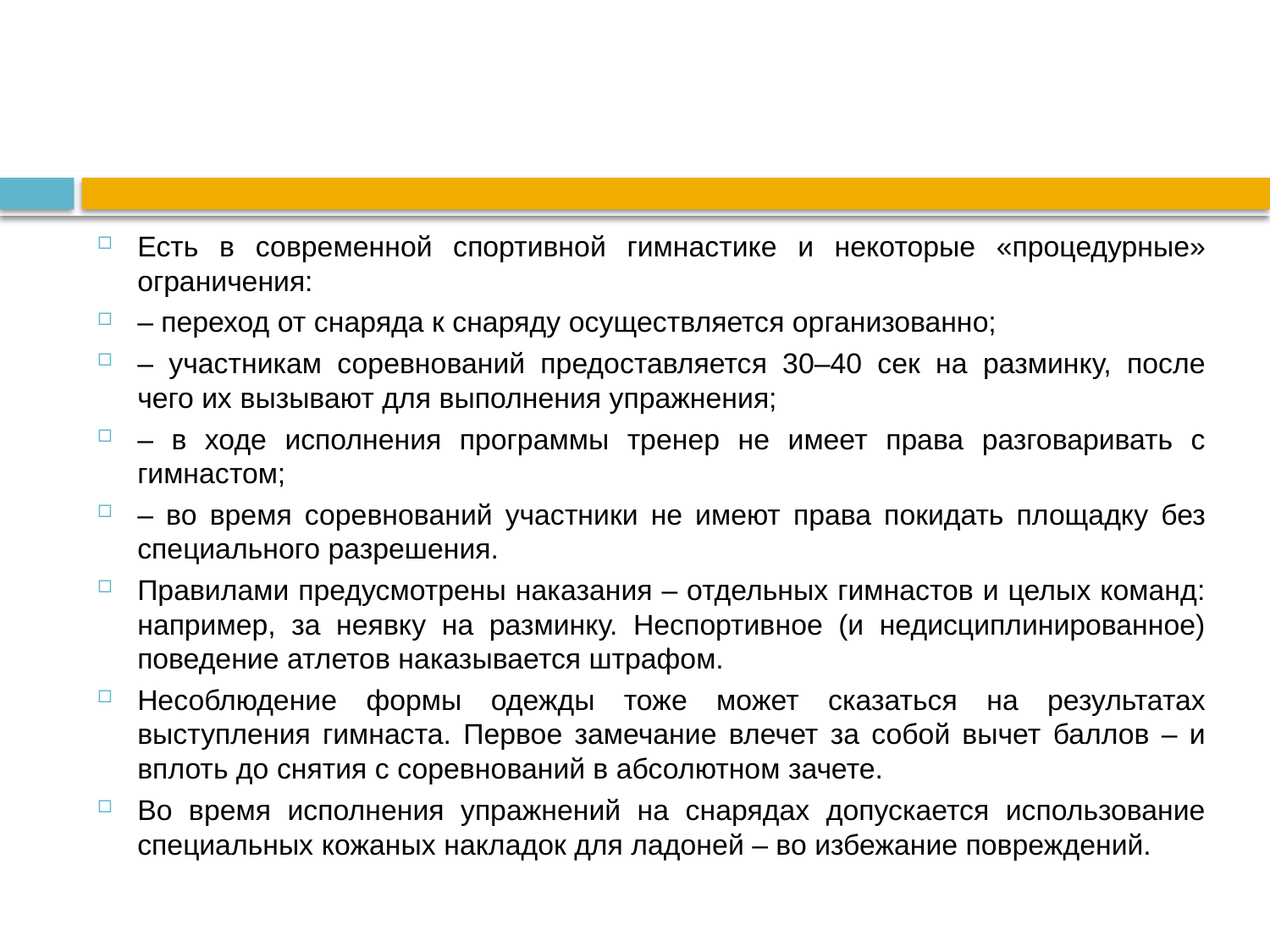

Есть в современной спортивной гимнастике и некоторые «процедурные» ограничения:
– переход от снаряда к снаряду осуществляется организованно;
– участникам соревнований предоставляется 30–40 сек на разминку, после чего их вызывают для выполнения упражнения;
– в ходе исполнения программы тренер не имеет права разговаривать с гимнастом;
– во время соревнований участники не имеют права покидать площадку без специального разрешения.
Правилами предусмотрены наказания – отдельных гимнастов и целых команд: например, за неявку на разминку. Неспортивное (и недисциплинированное) поведение атлетов наказывается штрафом.
Несоблюдение формы одежды тоже может сказаться на результатах выступления гимнаста. Первое замечание влечет за собой вычет баллов – и вплоть до снятия с соревнований в абсолютном зачете.
Во время исполнения упражнений на снарядах допускается использование специальных кожаных накладок для ладоней – во избежание повреждений.